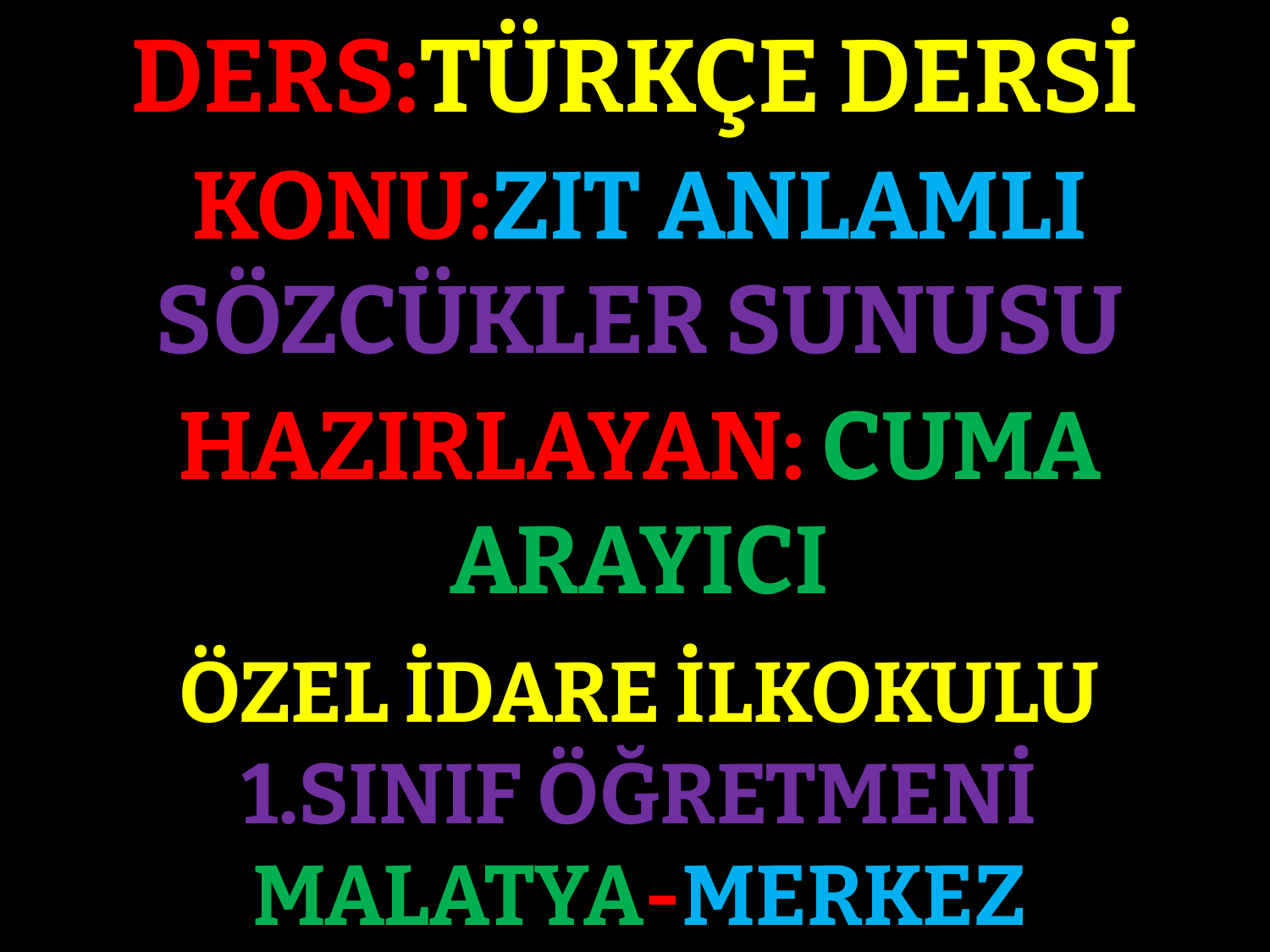

DERS:TÜRKÇE DERSİ
KONU:ZIT ANLAMLI SÖZCÜKLER SUNUSU
#
HAZIRLAYAN: CUMA ARAYICI
ÖZEL İDARE İLKOKULU
1.SINIF ÖĞRETMENİ
MALATYA-MERKEZ